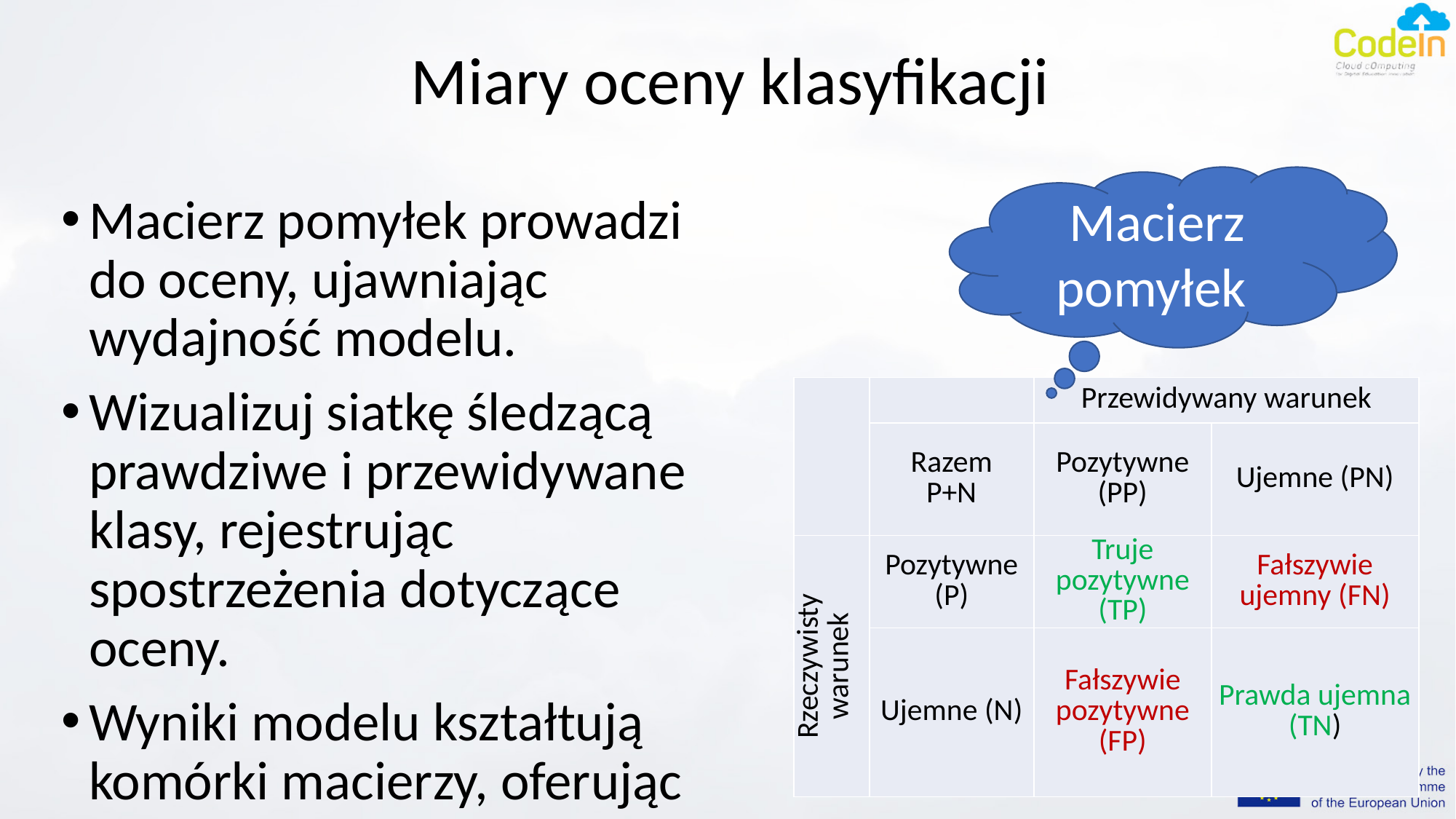

# Miary oceny klasyfikacji
Macierz pomyłek
Macierz pomyłek prowadzi do oceny, ujawniając wydajność modelu.
Wizualizuj siatkę śledzącą prawdziwe i przewidywane klasy, rejestrując spostrzeżenia dotyczące oceny.
Wyniki modelu kształtują komórki macierzy, oferując cenne informacje dotyczące oceny.
|  |  | Przewidywany warunek |  |
| --- | --- | --- | --- |
|  | Razem P+N | Pozytywne (PP) | Ujemne (PN) |
| Rzeczywisty warunek | Pozytywne (P) | Truje pozytywne (TP) | Fałszywie ujemny (FN) |
|  | Ujemne (N) | Fałszywie pozytywne (FP) | Prawda ujemna (TN) |